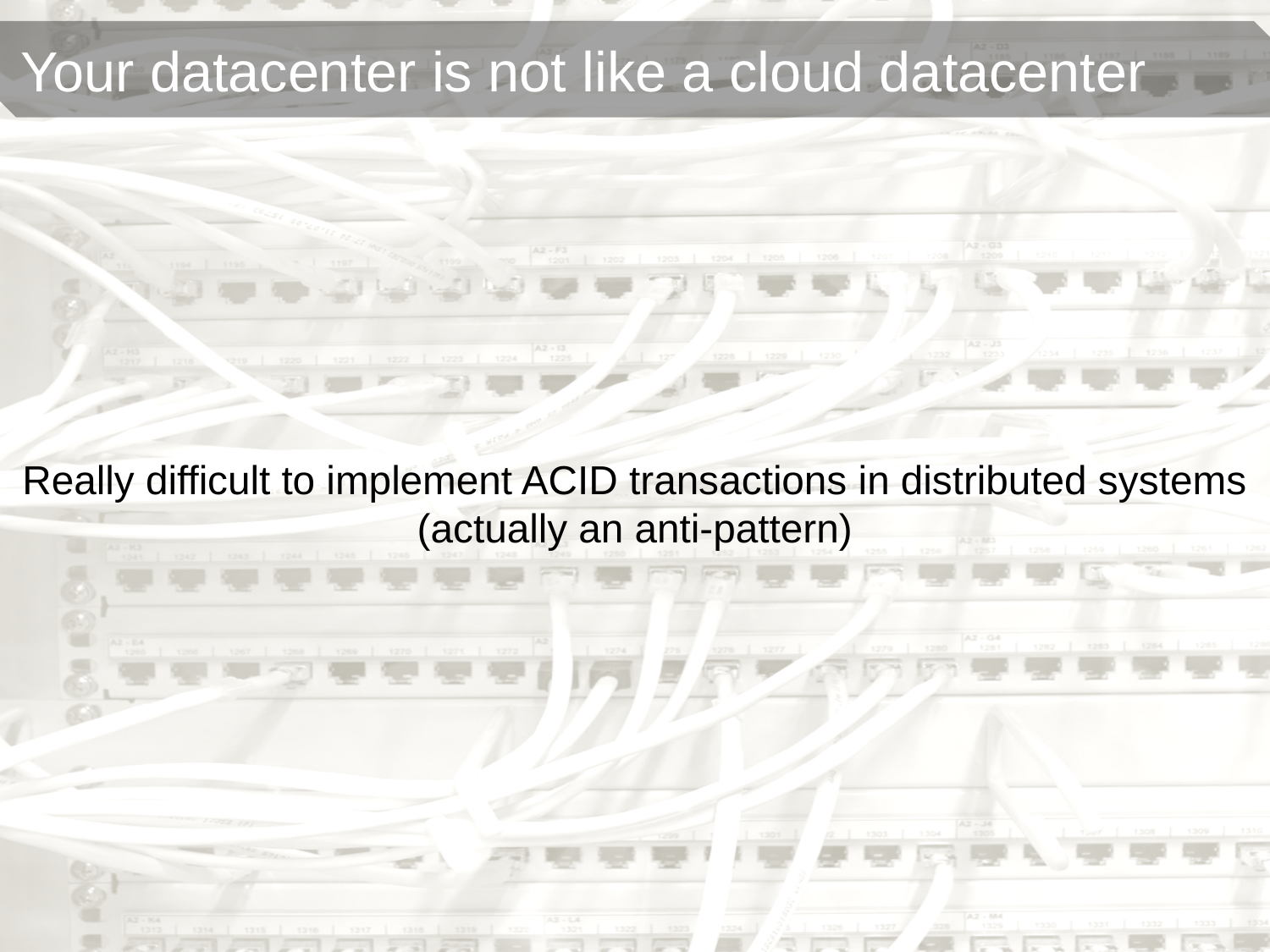

Really difficult to implement ACID transactions in distributed systems
(actually an anti-pattern)